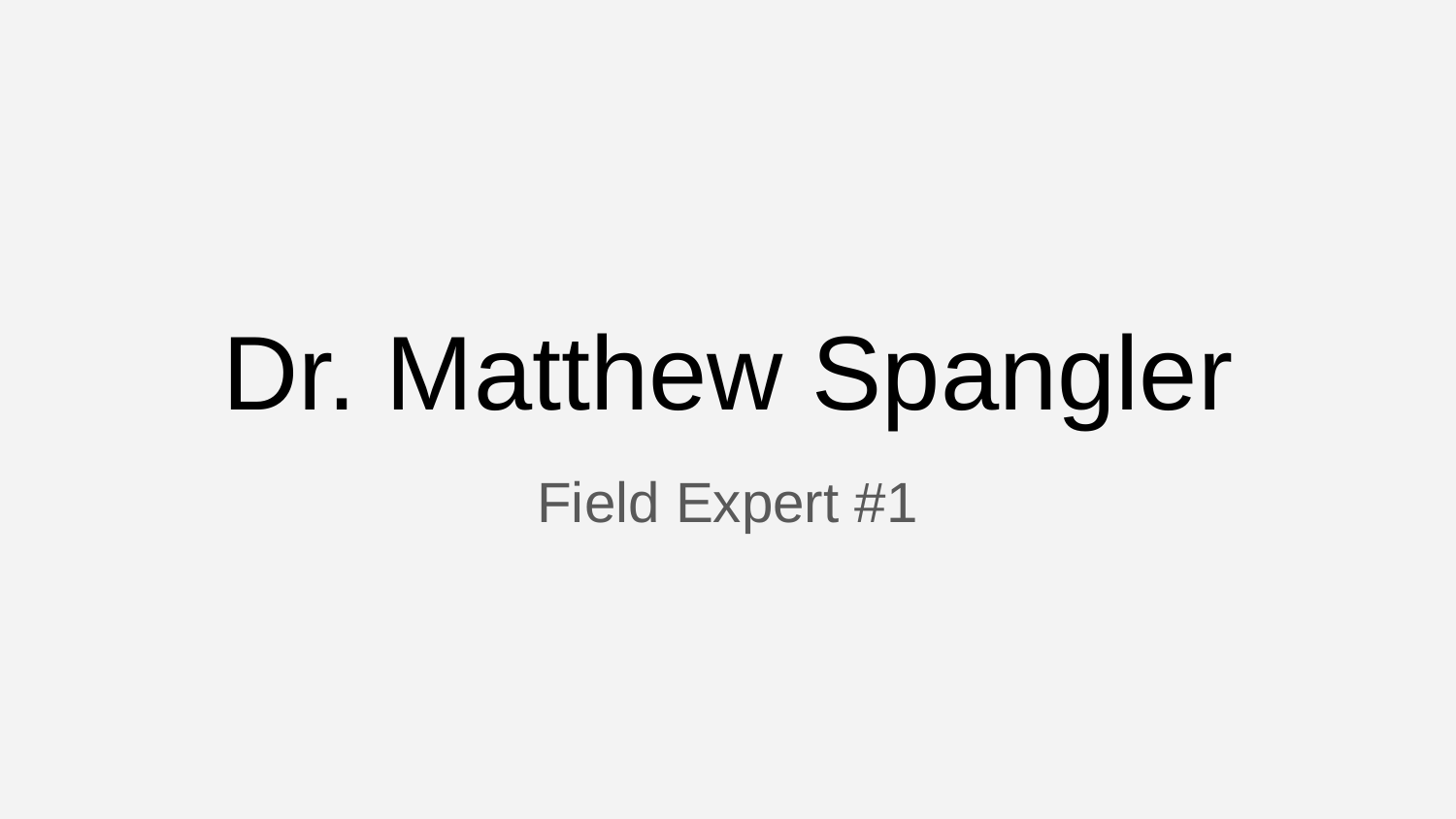

# Dr. Matthew Spangler
Field Expert #1